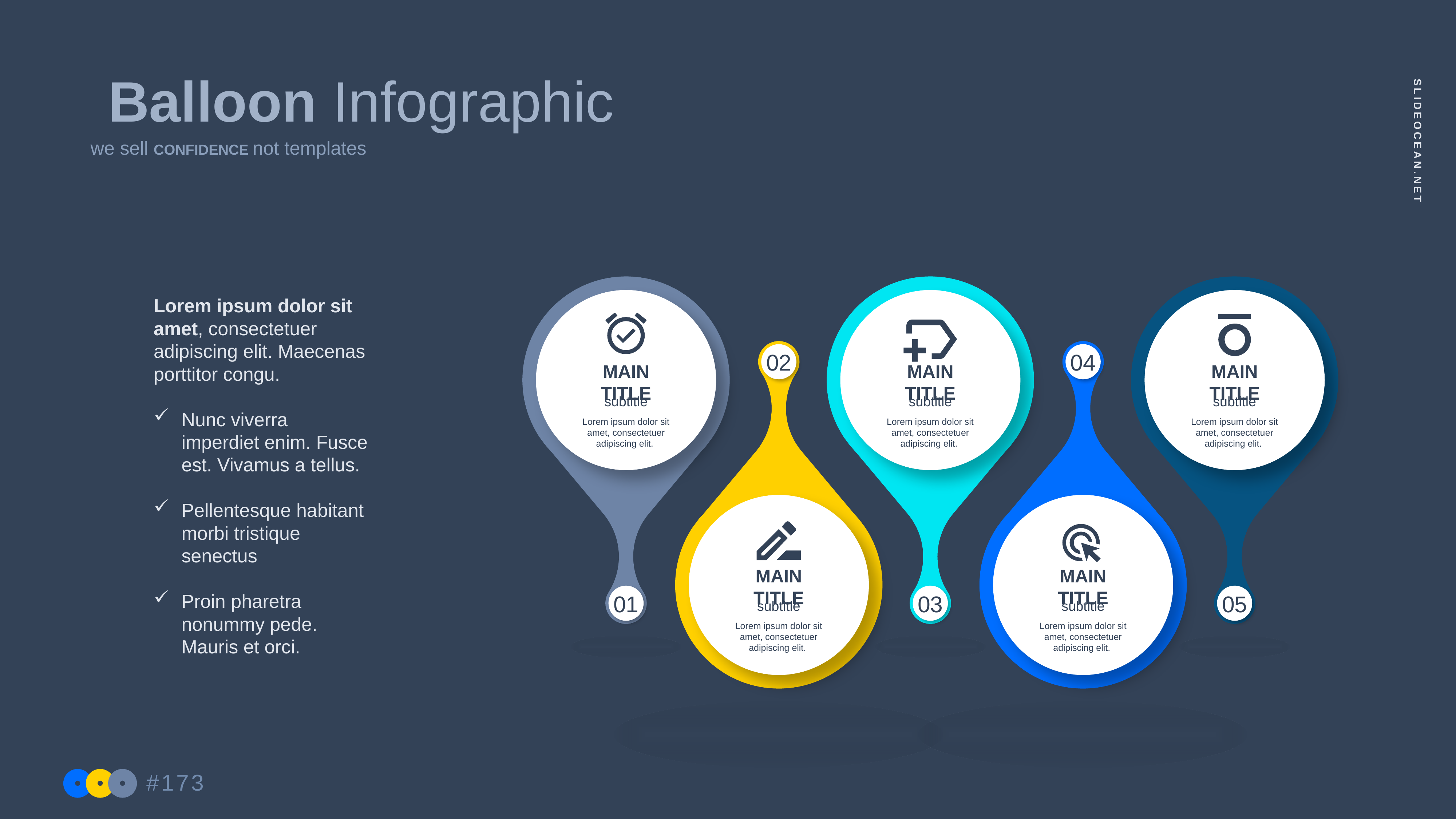

Balloon Infographic
we sell CONFIDENCE not templates

Lorem ipsum dolor sit amet, consectetuer adipiscing elit. Maecenas porttitor congu.

Nunc viverra imperdiet enim. Fusce est. Vivamus a tellus.

Pellentesque habitant morbi tristique senectus

Proin pharetra nonummy pede. Mauris et orci.

04
02
MAIN TITLE
subtitle
Lorem ipsum dolor sit amet, consectetuer adipiscing elit.
MAIN TITLE
subtitle
Lorem ipsum dolor sit amet, consectetuer adipiscing elit.
MAIN TITLE
subtitle
Lorem ipsum dolor sit amet, consectetuer adipiscing elit.

MAIN TITLE
subtitle
Lorem ipsum dolor sit amet, consectetuer adipiscing elit.
MAIN TITLE
subtitle
Lorem ipsum dolor sit amet, consectetuer adipiscing elit.
03
05
01

#173